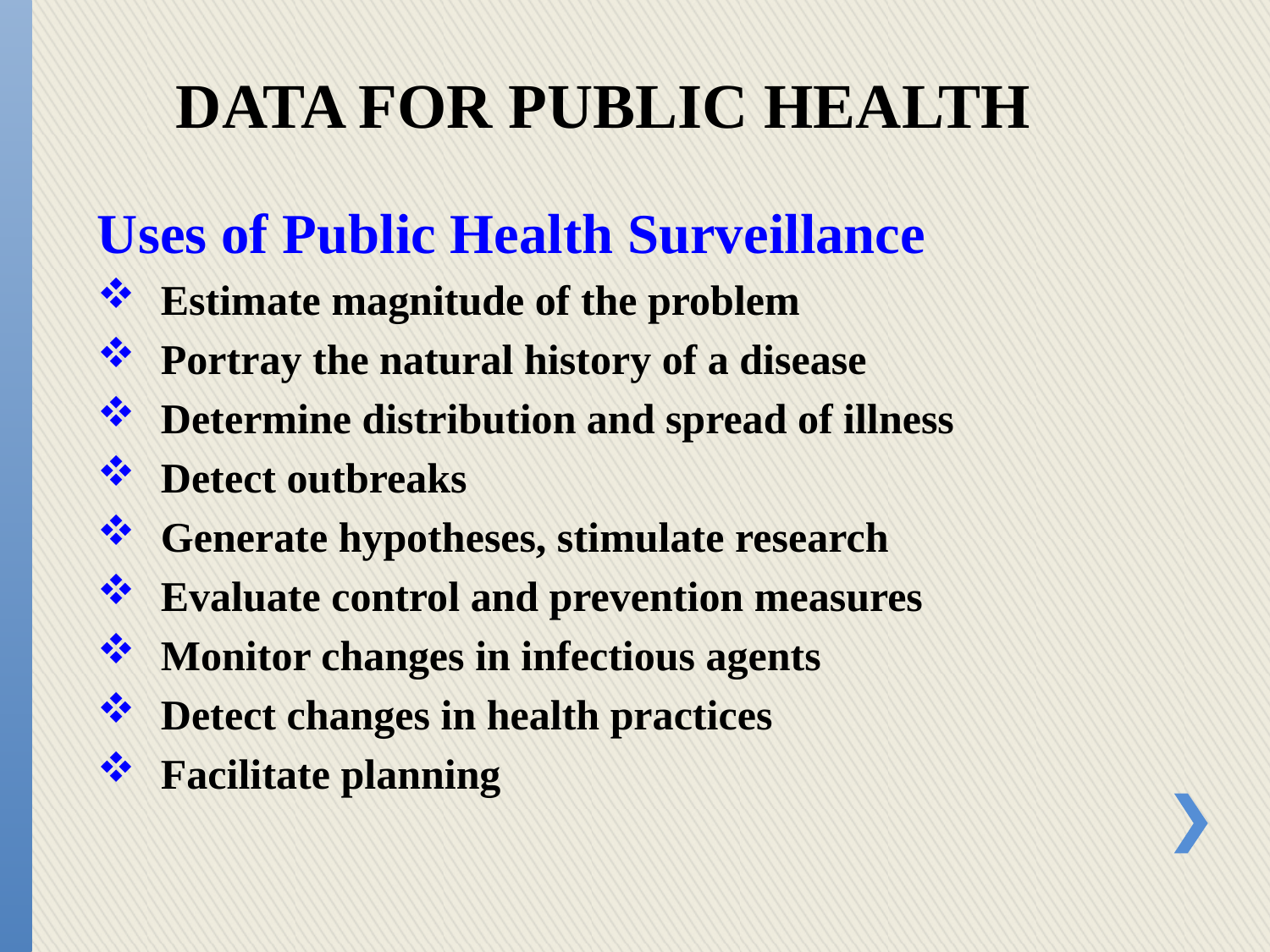

# DATA FOR PUBLIC HEALTH
Uses of Public Health Surveillance
Estimate magnitude of the problem
Portray the natural history of a disease
Determine distribution and spread of illness
Detect outbreaks
Generate hypotheses, stimulate research
Evaluate control and prevention measures
Monitor changes in infectious agents
Detect changes in health practices
Facilitate planning